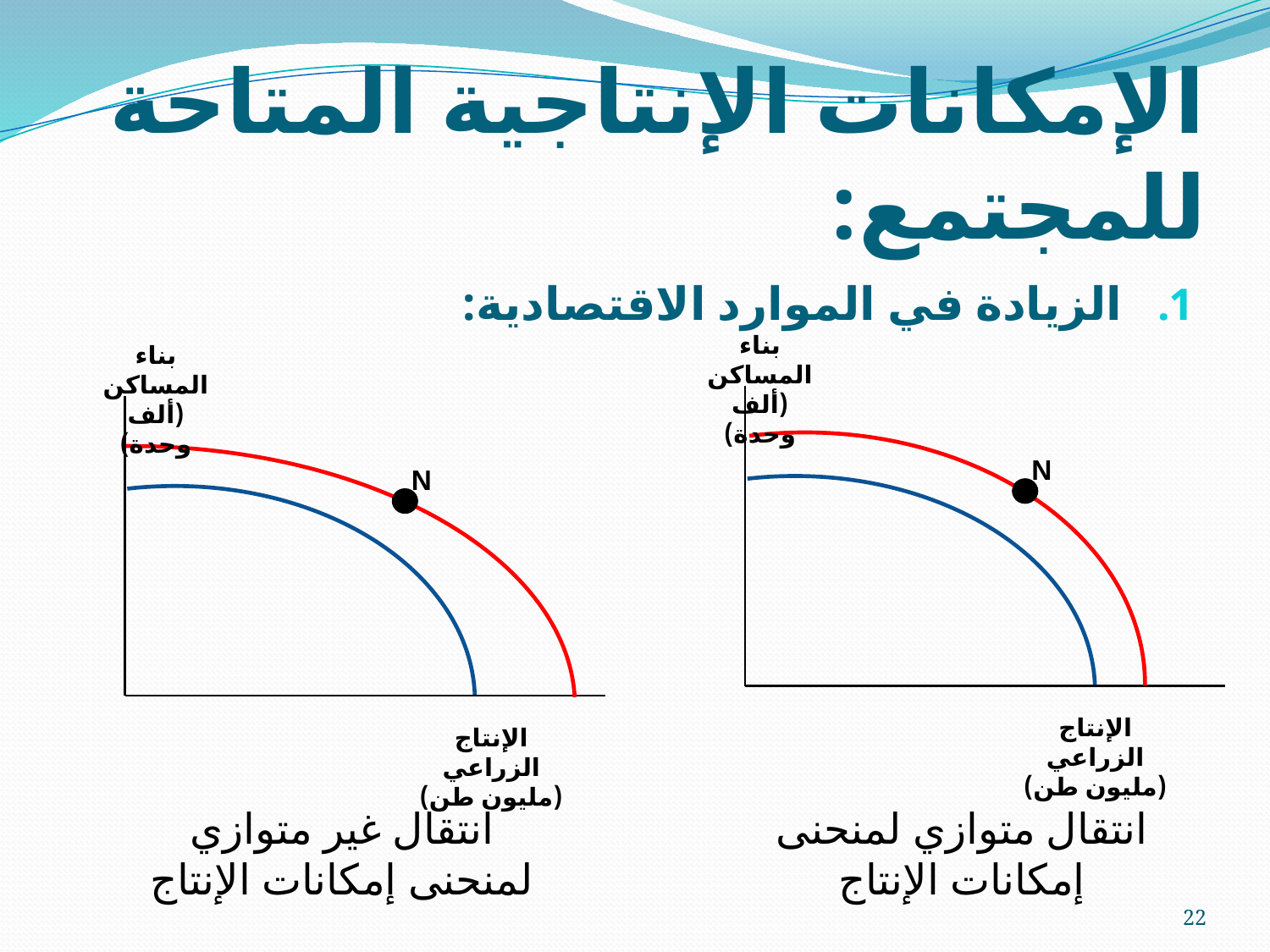

# الإمكانات الإنتاجية المتاحة للمجتمع:
الزيادة في الموارد الاقتصادية:

بناء المساكن (ألف وحدة)
بناء المساكن (ألف وحدة)

N
N

الإنتاج الزراعي (مليون طن)
الإنتاج الزراعي (مليون طن)
انتقال غير متوازي لمنحنى إمكانات الإنتاج
انتقال متوازي لمنحنى إمكانات الإنتاج
22